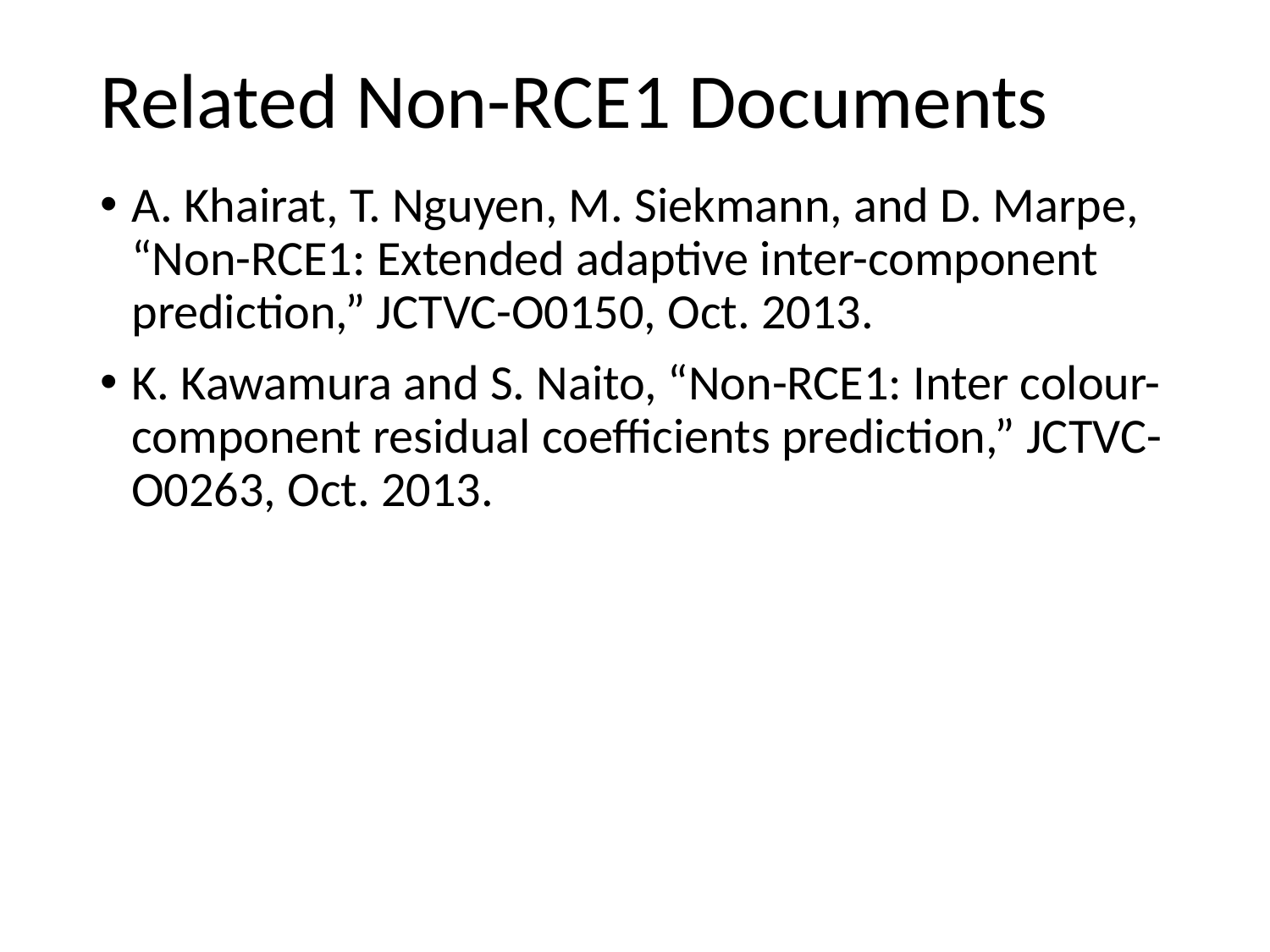

# Related Non-RCE1 Documents
A. Khairat, T. Nguyen, M. Siekmann, and D. Marpe, “Non-RCE1: Extended adaptive inter-component prediction,” JCTVC-O0150, Oct. 2013.
K. Kawamura and S. Naito, “Non-RCE1: Inter colour-component residual coefficients prediction,” JCTVC-O0263, Oct. 2013.